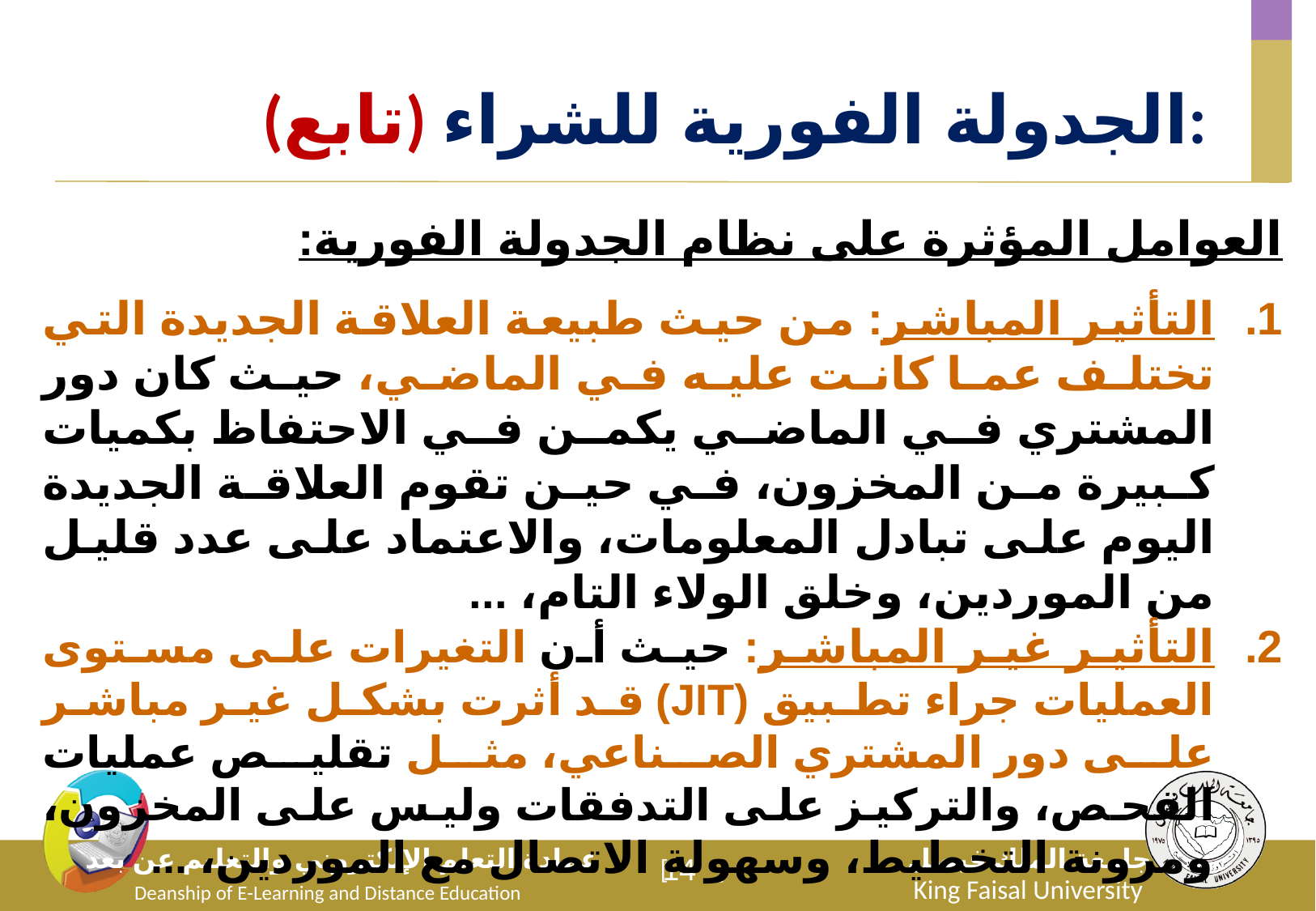

(تابع) الجدولة الفورية للشراء:

العوامل المؤثرة على نظام الجدولة الفورية:

التأثير المباشر: من حيث طبيعة العلاقة الجديدة التي تختلف عما كانت عليه في الماضي، حيث كان دور المشتري في الماضي يكمن في الاحتفاظ بكميات كبيرة من المخزون، في حين تقوم العلاقة الجديدة اليوم على تبادل المعلومات، والاعتماد على عدد قليل من الموردين، وخلق الولاء التام، ...
التأثير غير المباشر: حيث أن التغيرات على مستوى العمليات جراء تطبيق (JIT) قد أثرت بشكل غير مباشر على دور المشتري الصناعي، مثل تقليص عمليات الفحص، والتركيز على التدفقات وليس على المخزون، ومرونة التخطيط، وسهولة الاتصال مع الموردين، ...